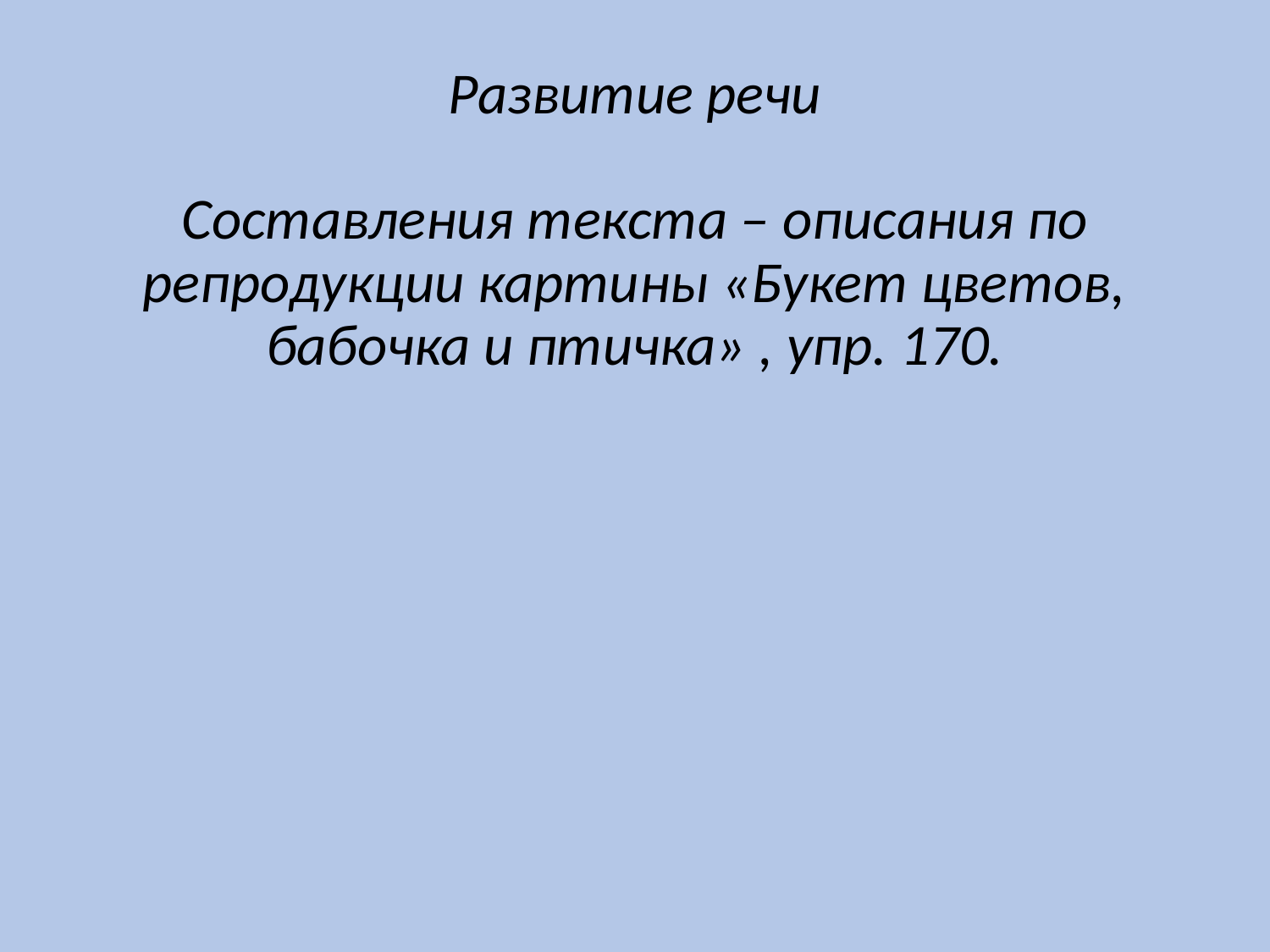

# Развитие речи Составления текста – описания по репродукции картины «Букет цветов, бабочка и птичка» , упр. 170.